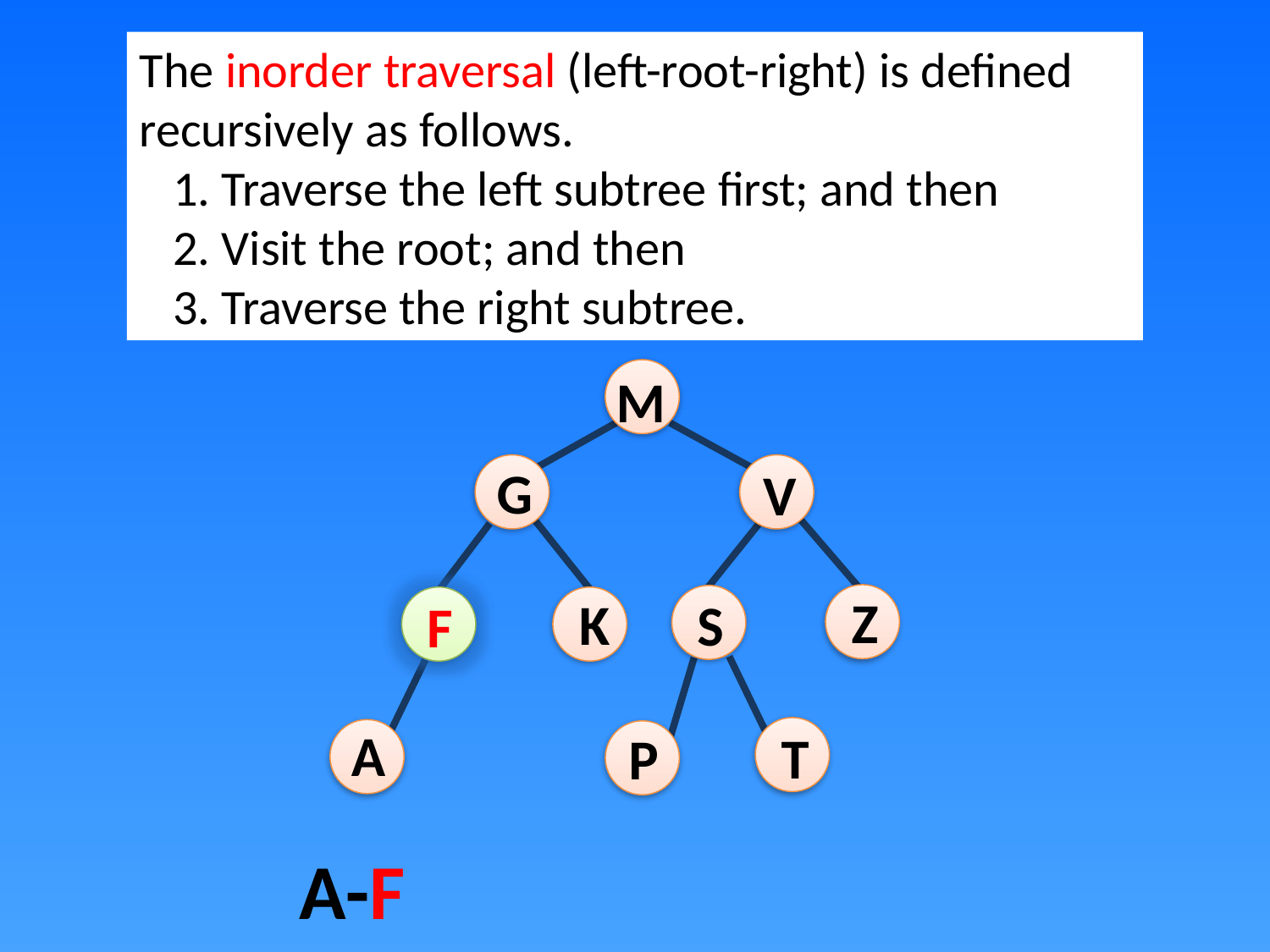

The inorder traversal (left-root-right) is defined recursively as follows.
   1. Traverse the left subtree first; and then
   2. Visit the root; and then
   3. Traverse the right subtree.

M
G
V

Z
K
S

F

A
T
P

A-F